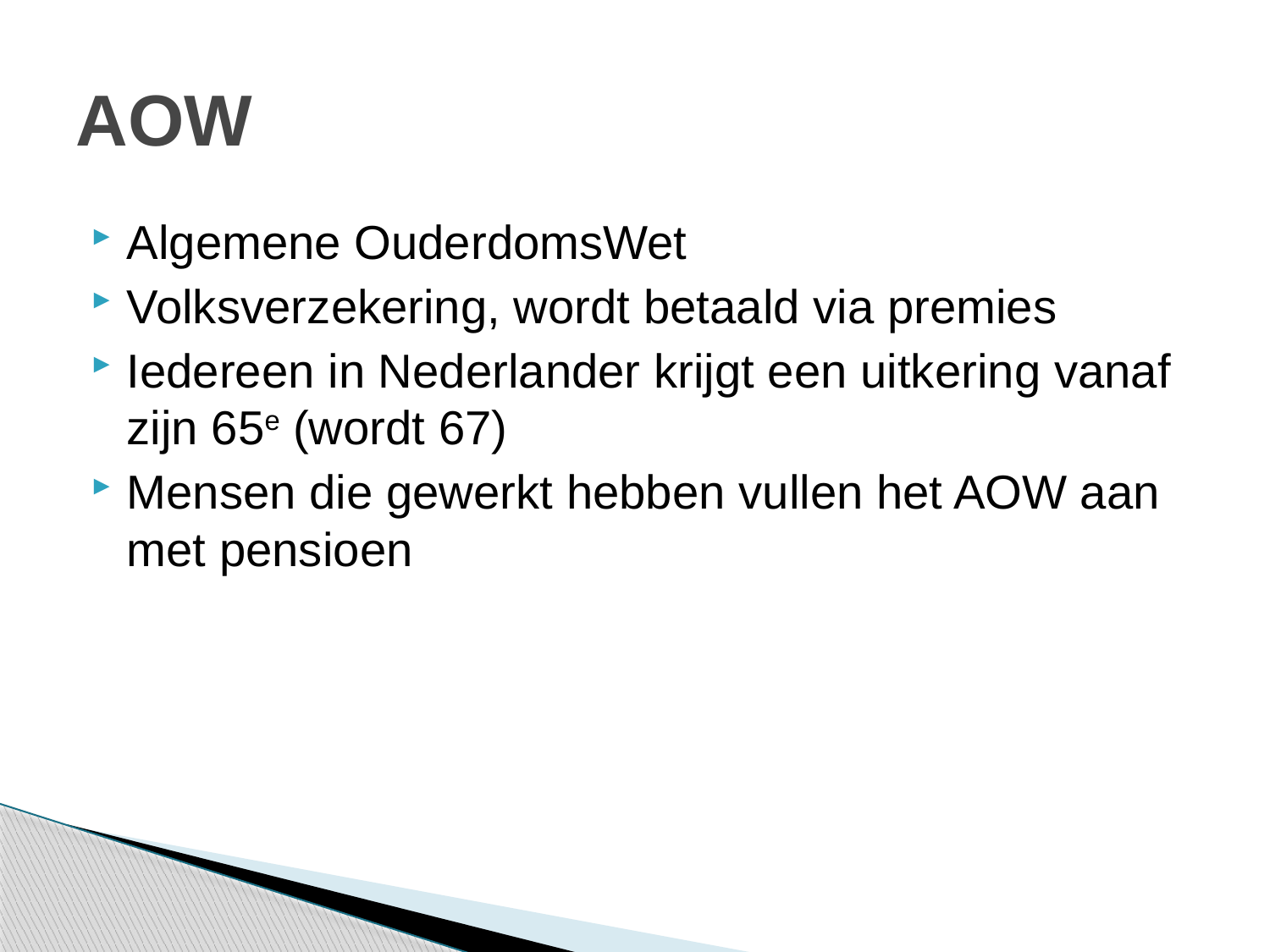

# AOW
Algemene OuderdomsWet
Volksverzekering, wordt betaald via premies
Iedereen in Nederlander krijgt een uitkering vanaf zijn 65e (wordt 67)
Mensen die gewerkt hebben vullen het AOW aan met pensioen